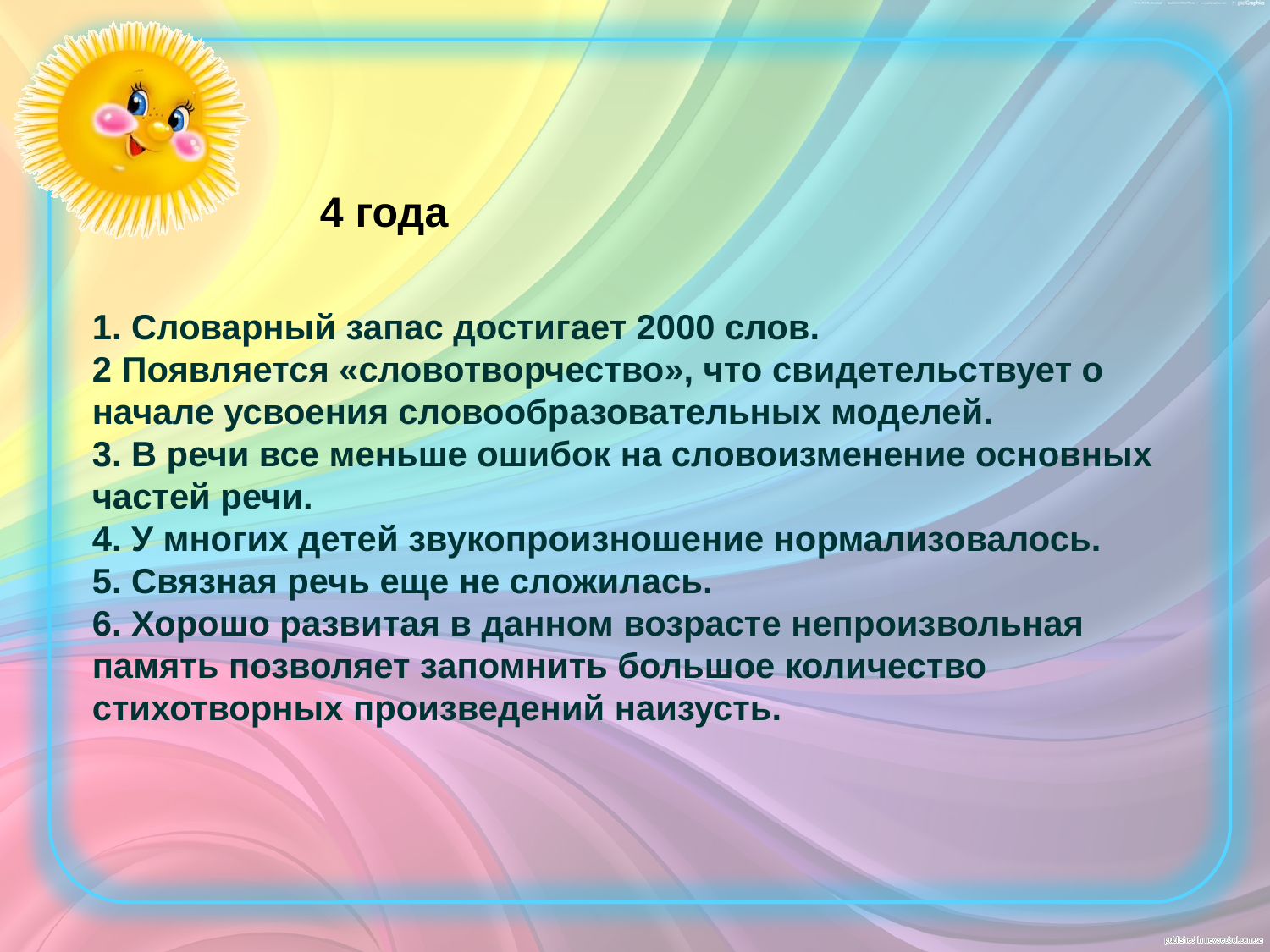

1. Словарный запас достигает 2000 слов.
2 Появляется «словотворчество», что свидетельствует о начале усвоения словообразовательных моделей.
3. В речи все меньше ошибок на словоизменение основных частей речи.
4. У многих детей звукопроизношение нормализовалось.
5. Связная речь еще не сложилась.
6. Хорошо развитая в данном возрасте непроизвольная память позволяет запомнить большое количество стихотворных произведений наизусть.
4 года